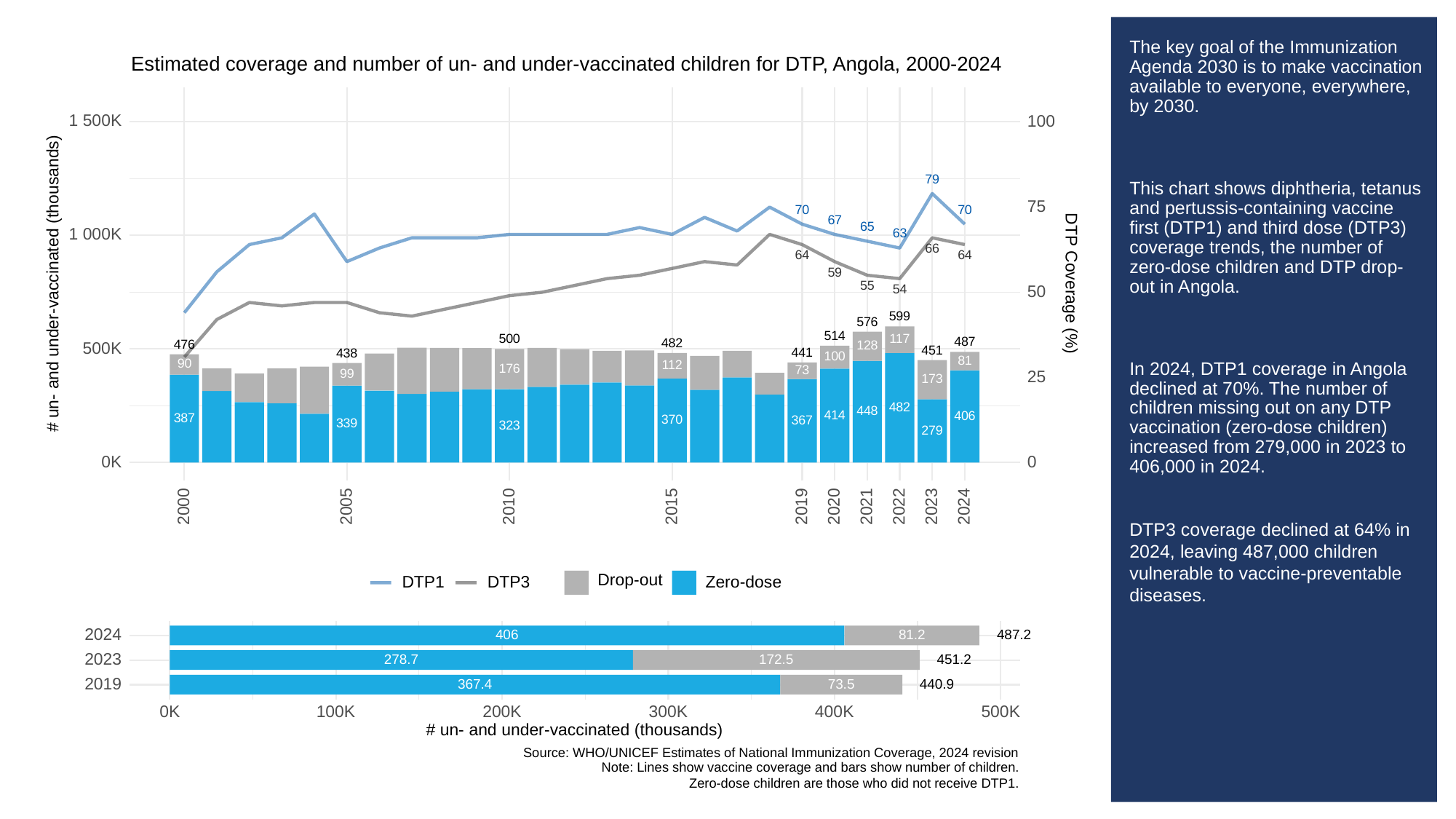

# The key goal of the Immunization Agenda 2030 is to make vaccination available to everyone, everywhere, by 2030.

This chart shows diphtheria, tetanus and pertussis-containing vaccine first (DTP1) and third dose (DTP3) coverage trends, the number of zero-dose children and DTP drop-out in Angola.

In 2024, DTP1 coverage in Angola declined at 70%. The number of children missing out on any DTP vaccination (zero-dose children) increased from 279,000 in 2023 to 406,000 in 2024.

DTP3 coverage declined at 64% in 2024, leaving 487,000 children vulnerable to vaccine-preventable diseases.

Estimated coverage and number of un- and under-vaccinated children for DTP, Angola, 2000-2024

1 500K
100

79

75
70
70
67
65
1 000K
63

66
64
64
59
# un- and under-vaccinated (thousands)
DTP Coverage (%)
55
54
50

599
576

514
500
117
487
482
476
128
500K

451

441
438

100

81
90

112

176
73

99

25

173

482

448
414
406

387
370
367
339
323
279
0K
0

2023
2000
2005
2010
2015
2019
2020
2021
2022
2024

Drop-out
DTP3
Zero-dose
DTP1

2024
406
81.2
487.2

2023
278.7
172.5
451.2

2019
367.4
73.5
440.9

300K
0K
100K
200K
400K
500K
# un- and under-vaccinated (thousands)
Source: WHO/UNICEF Estimates of National Immunization Coverage, 2024 revision
Note: Lines show vaccine coverage and bars show number of children.
Zero-dose children are those who did not receive DTP1.